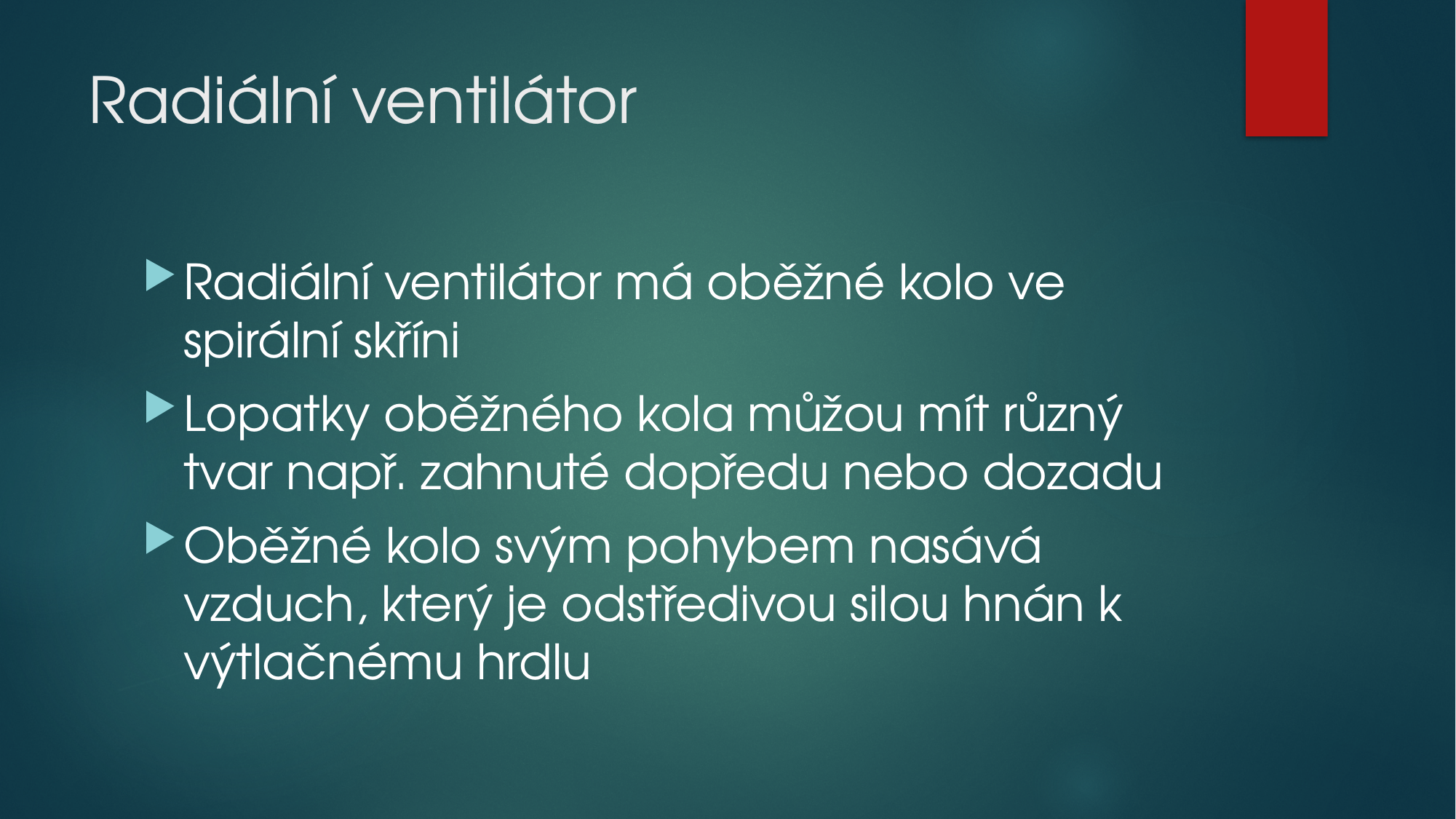

# Radiální ventilátor
Radiální ventilátor má oběžné kolo ve spirální skříni
Lopatky oběžného kola můžou mít různý tvar např. zahnuté dopředu nebo dozadu
Oběžné kolo svým pohybem nasává vzduch, který je odstředivou silou hnán k výtlačnému hrdlu